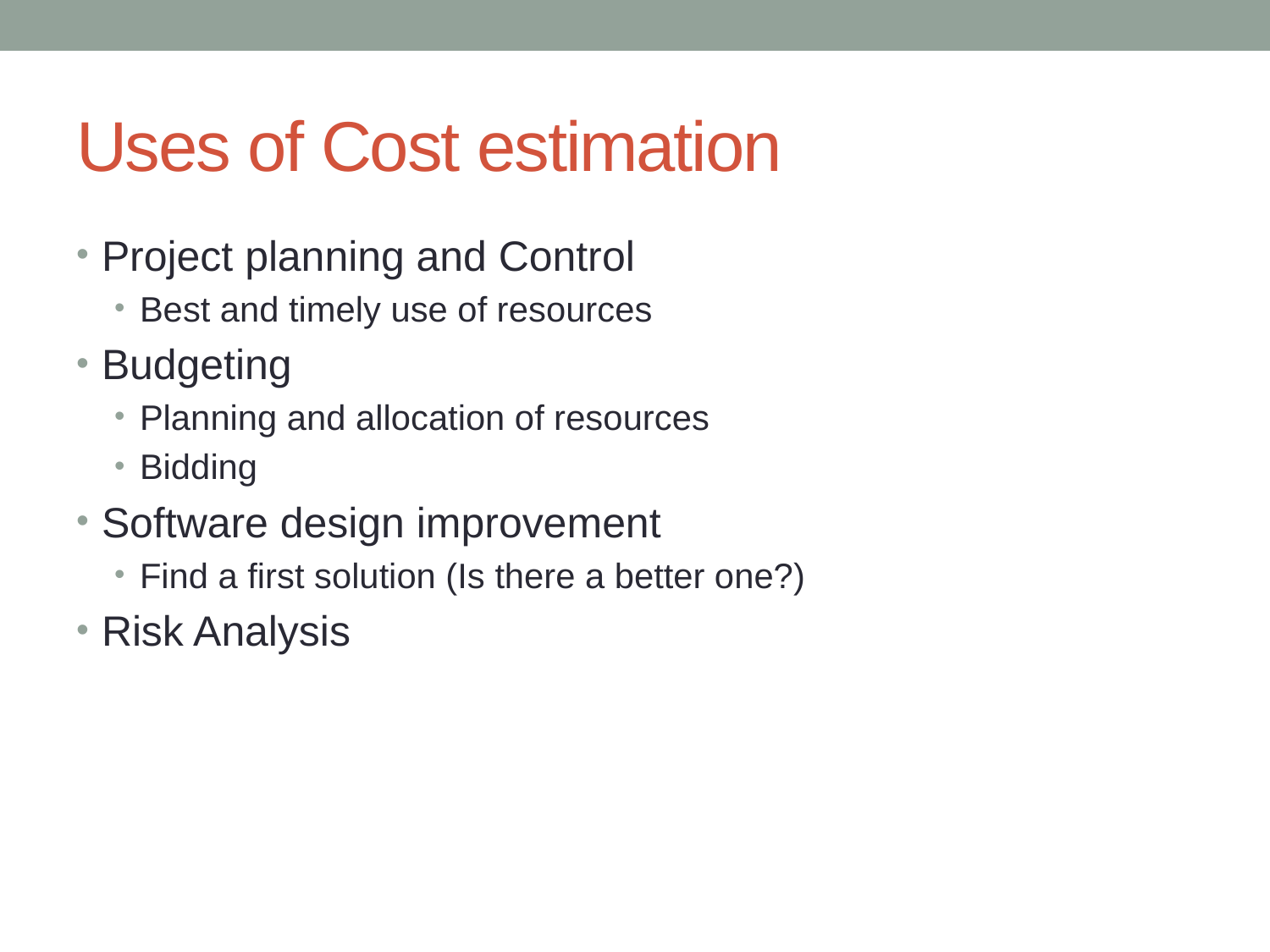

# Uses of Cost estimation
Project planning and Control
Best and timely use of resources
Budgeting
Planning and allocation of resources
Bidding
Software design improvement
Find a first solution (Is there a better one?)
Risk Analysis